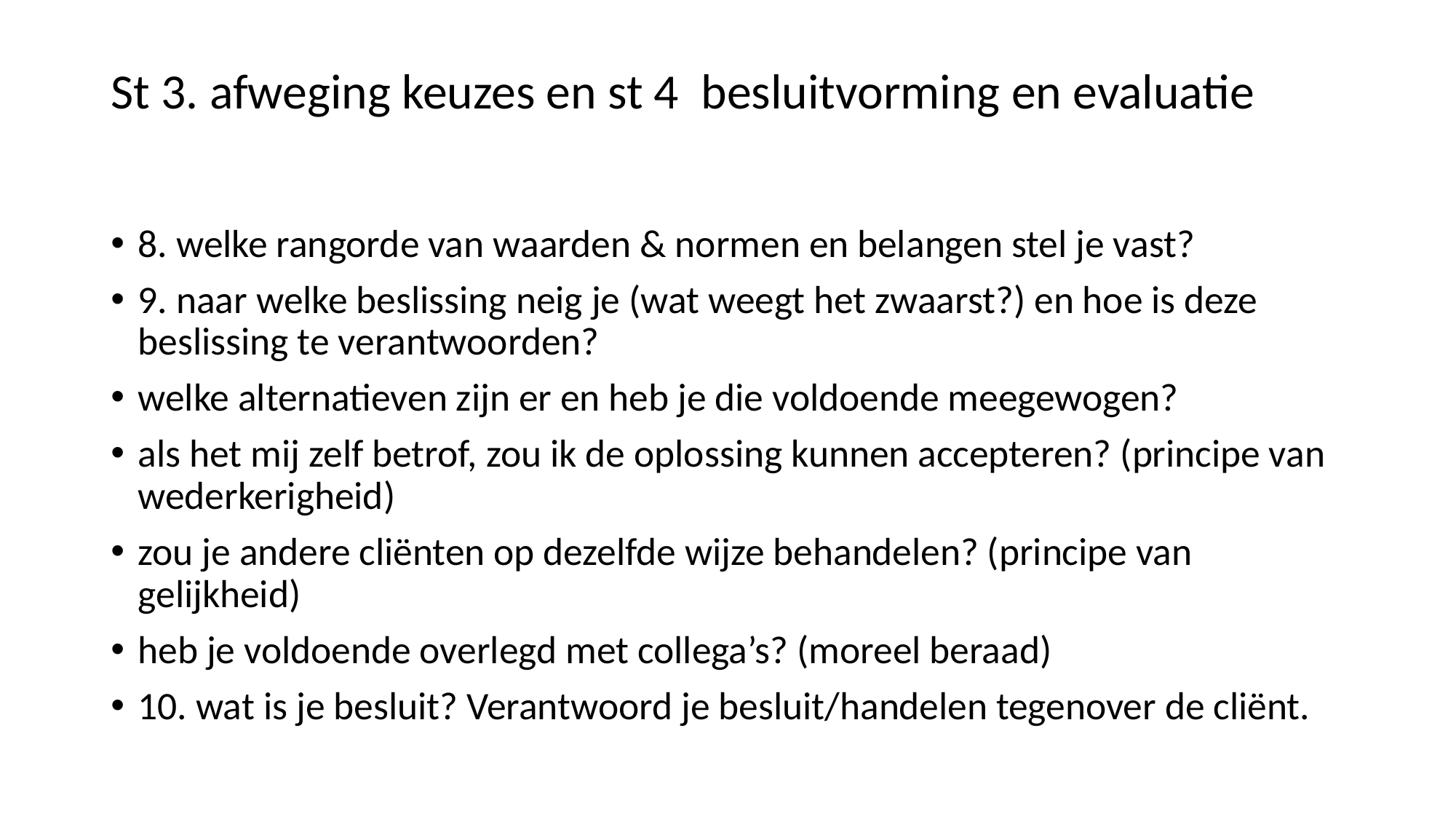

# St 3. afweging keuzes en st 4  besluitvorming en evaluatie
8. welke rangorde van waarden & normen en belangen stel je vast?
9. naar welke beslissing neig je (wat weegt het zwaarst?) en hoe is deze beslissing te verantwoorden?
welke alternatieven zijn er en heb je die voldoende meegewogen?
als het mij zelf betrof, zou ik de oplossing kunnen accepteren? (principe van wederkerigheid)
zou je andere cliënten op dezelfde wijze behandelen? (principe van gelijkheid)
heb je voldoende overlegd met collega’s? (moreel beraad)
10. wat is je besluit? Verantwoord je besluit/handelen tegenover de cliënt.